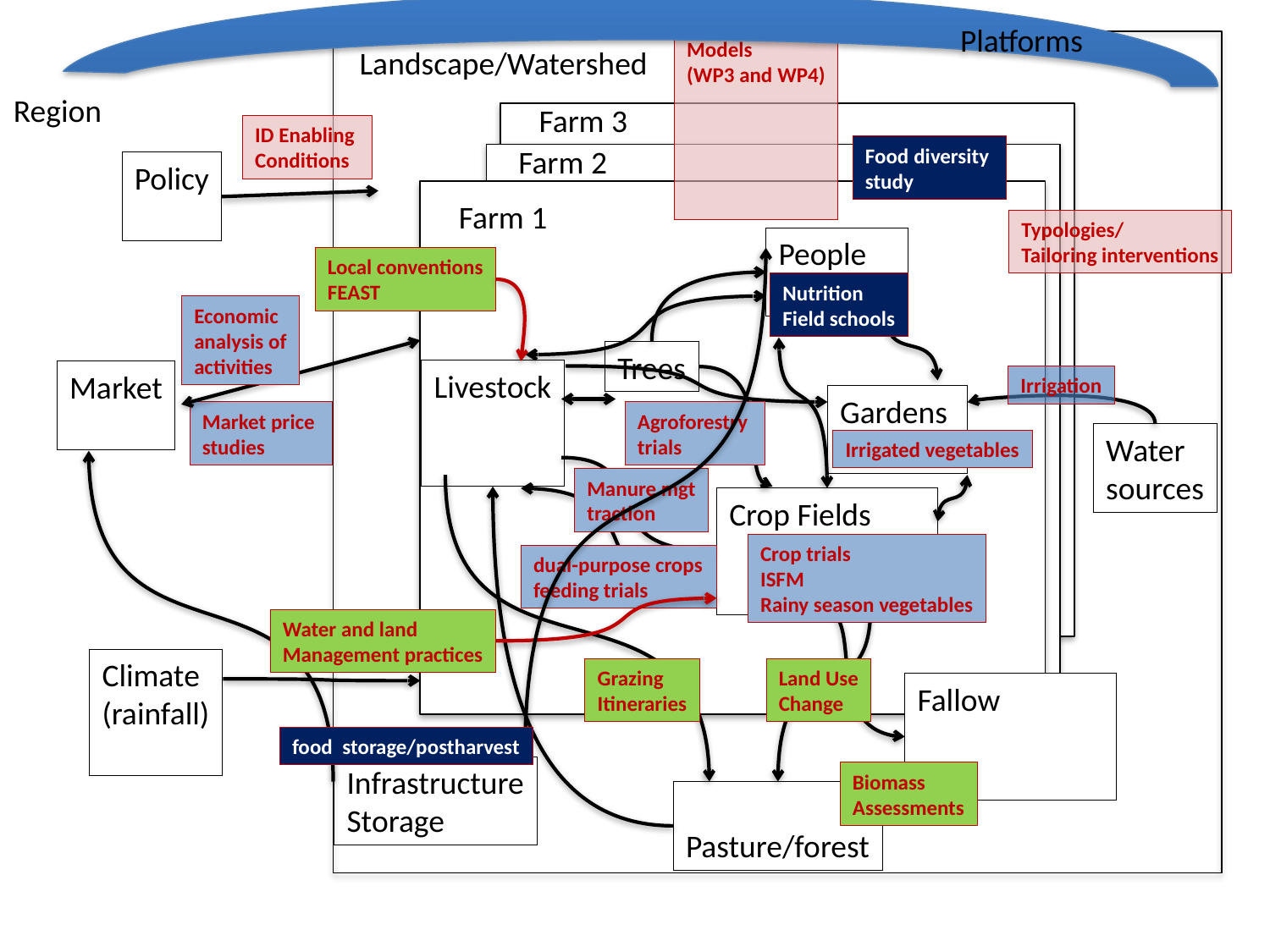

Platforms
Models
(WP3 and WP4)

Landscape/Watershed
Region
Farm 3

ID Enabling
Conditions
Farm 2
Food diversity
study

Policy

Farm 1
Typologies/
Tailoring interventions
People

Local conventions
FEAST
Nutrition
Field schools
Economic
analysis of
activities
Trees
Livestock

Market

Irrigation
Gardens

Market price
studies
Agroforestry
trials
Water
sources
Irrigated vegetables
Manure mgt
traction
Crop Fields

Crop trials
ISFM
Rainy season vegetables
dual-purpose crops
feeding trials
Water and land
Management practices
Climate
(rainfall)

Grazing
Itineraries
Land Use
Change
Fallow

food  storage/postharvest
Infrastructure
Storage
Biomass
Assessments

Pasture/forest